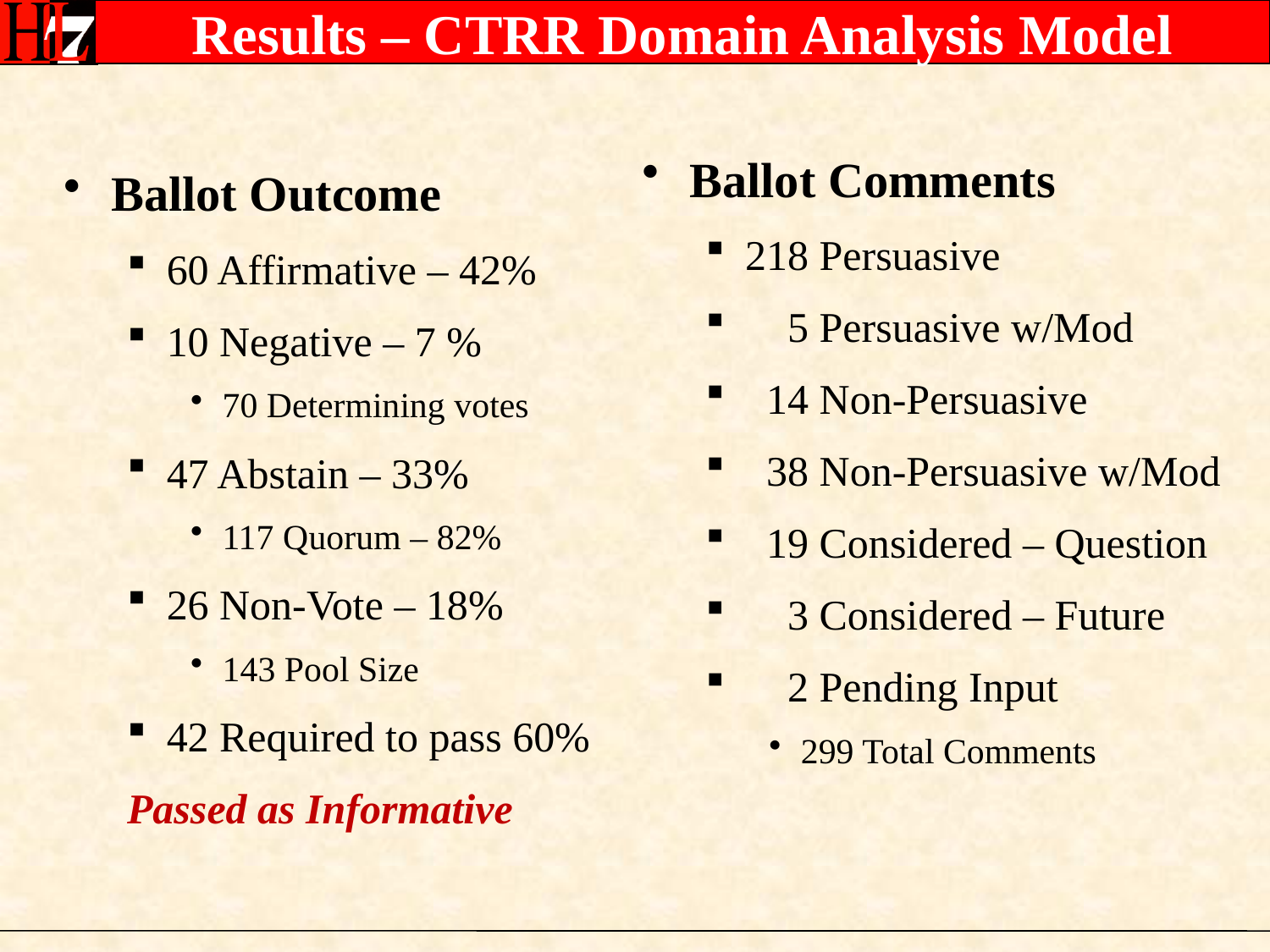

# Results – CTRR Domain Analysis Model
Ballot Outcome
60 Affirmative – 42%
10 Negative – 7 %
70 Determining votes
47 Abstain – 33%
117 Quorum – 82%
26 Non-Vote – 18%
143 Pool Size
42 Required to pass 60%
Passed as Informative
Ballot Comments
218 Persuasive
    5 Persuasive w/Mod
  14 Non-Persuasive
  38 Non-Persuasive w/Mod
  19 Considered – Question
    3 Considered – Future
    2 Pending Input
299 Total Comments